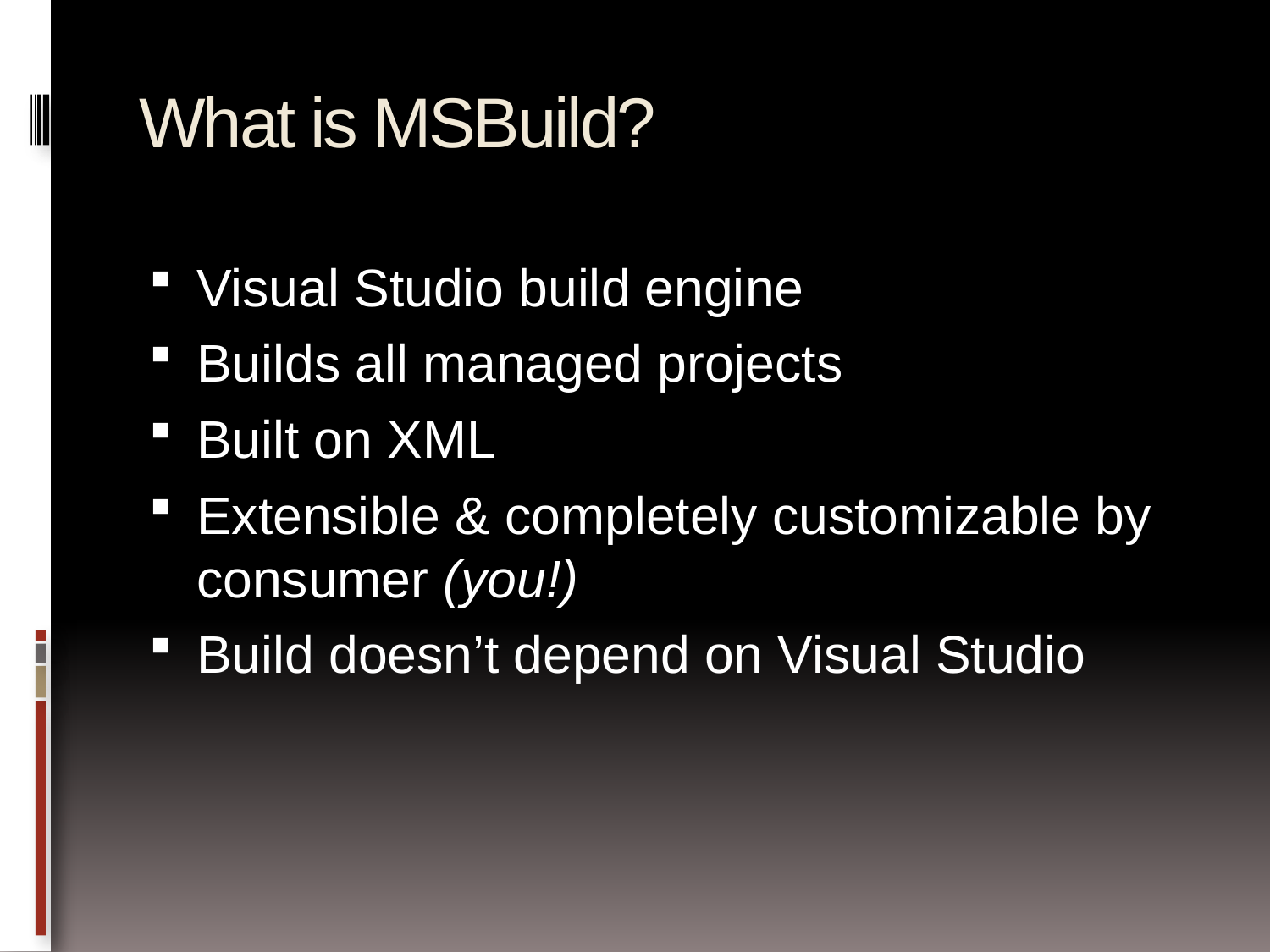

# What is MSBuild?
Visual Studio build engine
Builds all managed projects
Built on XML
Extensible & completely customizable by consumer (you!)
Build doesn’t depend on Visual Studio